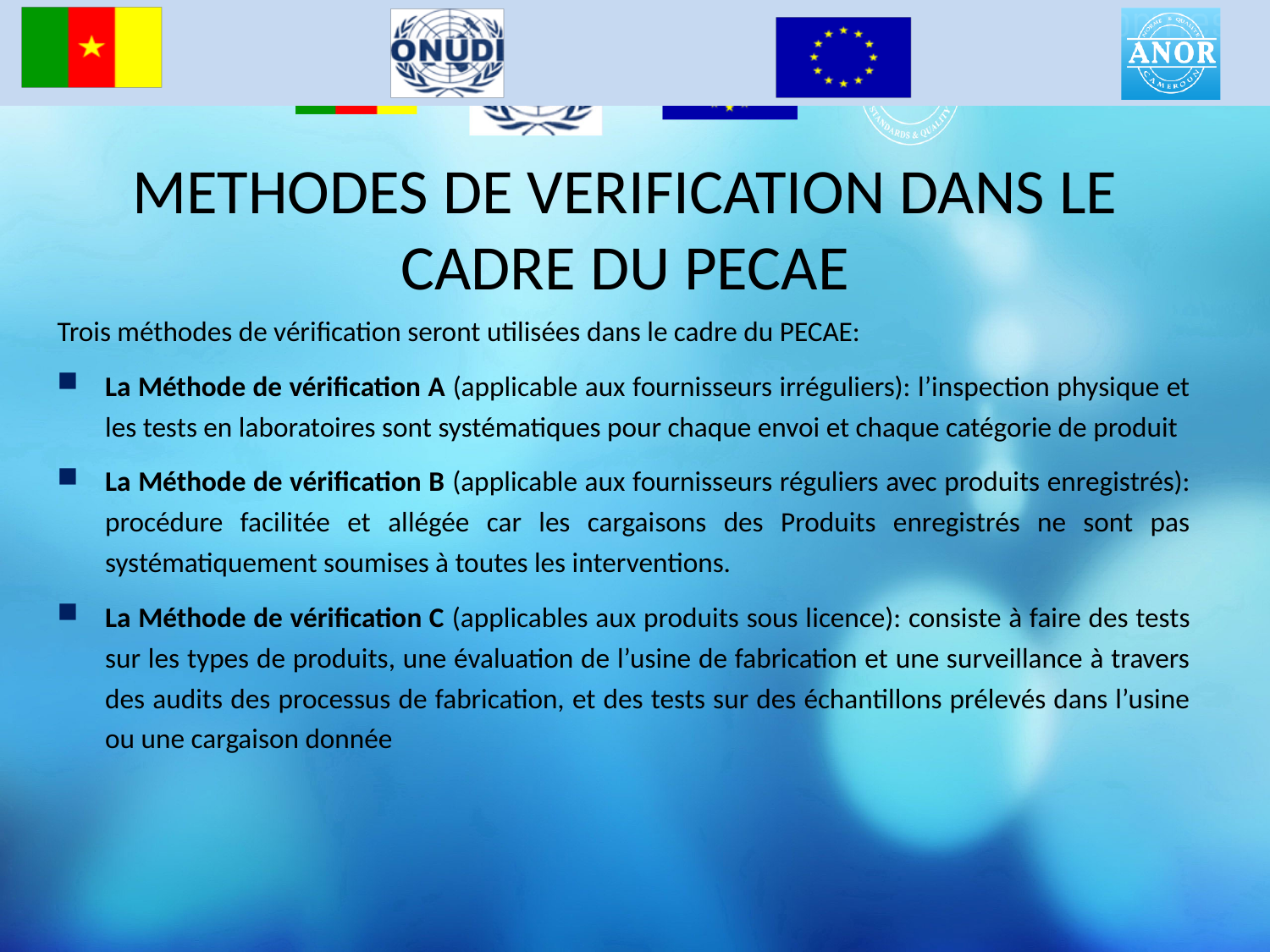

# METHODES DE VERIFICATION DANS LE CADRE DU PECAE
Trois méthodes de vérification seront utilisées dans le cadre du PECAE:
La Méthode de vérification A (applicable aux fournisseurs irréguliers): l’inspection physique et les tests en laboratoires sont systématiques pour chaque envoi et chaque catégorie de produit
La Méthode de vérification B (applicable aux fournisseurs réguliers avec produits enregistrés): procédure facilitée et allégée car les cargaisons des Produits enregistrés ne sont pas systématiquement soumises à toutes les interventions.
La Méthode de vérification C (applicables aux produits sous licence): consiste à faire des tests sur les types de produits, une évaluation de l’usine de fabrication et une surveillance à travers des audits des processus de fabrication, et des tests sur des échantillons prélevés dans l’usine ou une cargaison donnée